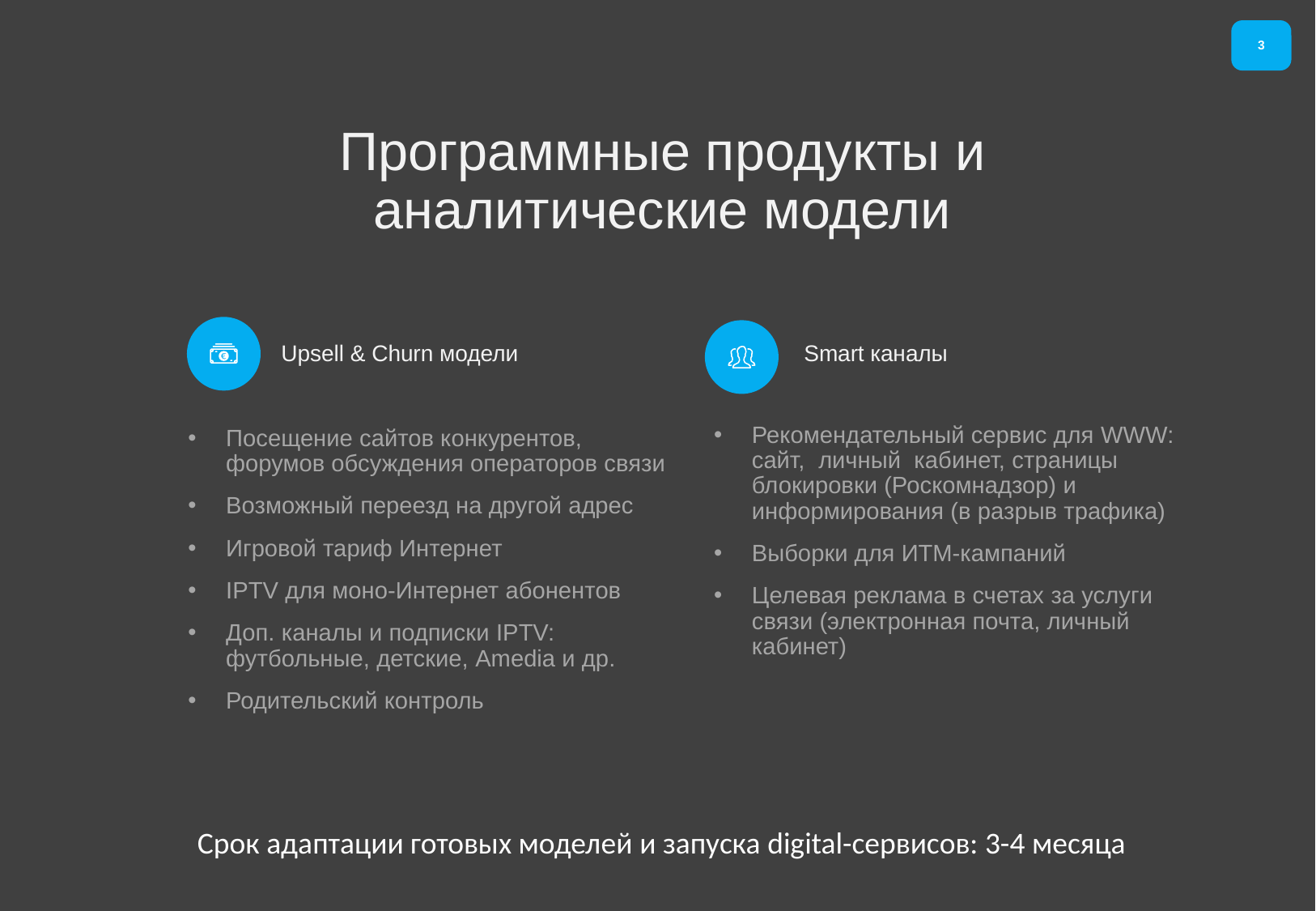

3
# Программные продукты и аналитические модели

Upsell & Churn модели
Smart каналы
Рекомендательный сервис для WWW: сайт,  личный  кабинет, страницы блокировки (Роскомнадзор) и информирования (в разрыв трафика)
Выборки для ИТМ-кампаний
Целевая реклама в счетах за услуги связи (электронная почта, личный кабинет)
Посещение сайтов конкурентов, форумов обсуждения операторов связи
Возможный переезд на другой адрес
Игровой тариф Интернет
IPTV для моно-Интернет абонентов
Доп. каналы и подписки IPTV: футбольные, детские, Amedia и др.
Родительский контроль
Срок адаптации готовых моделей и запуска digital-сервисов: 3-4 месяца